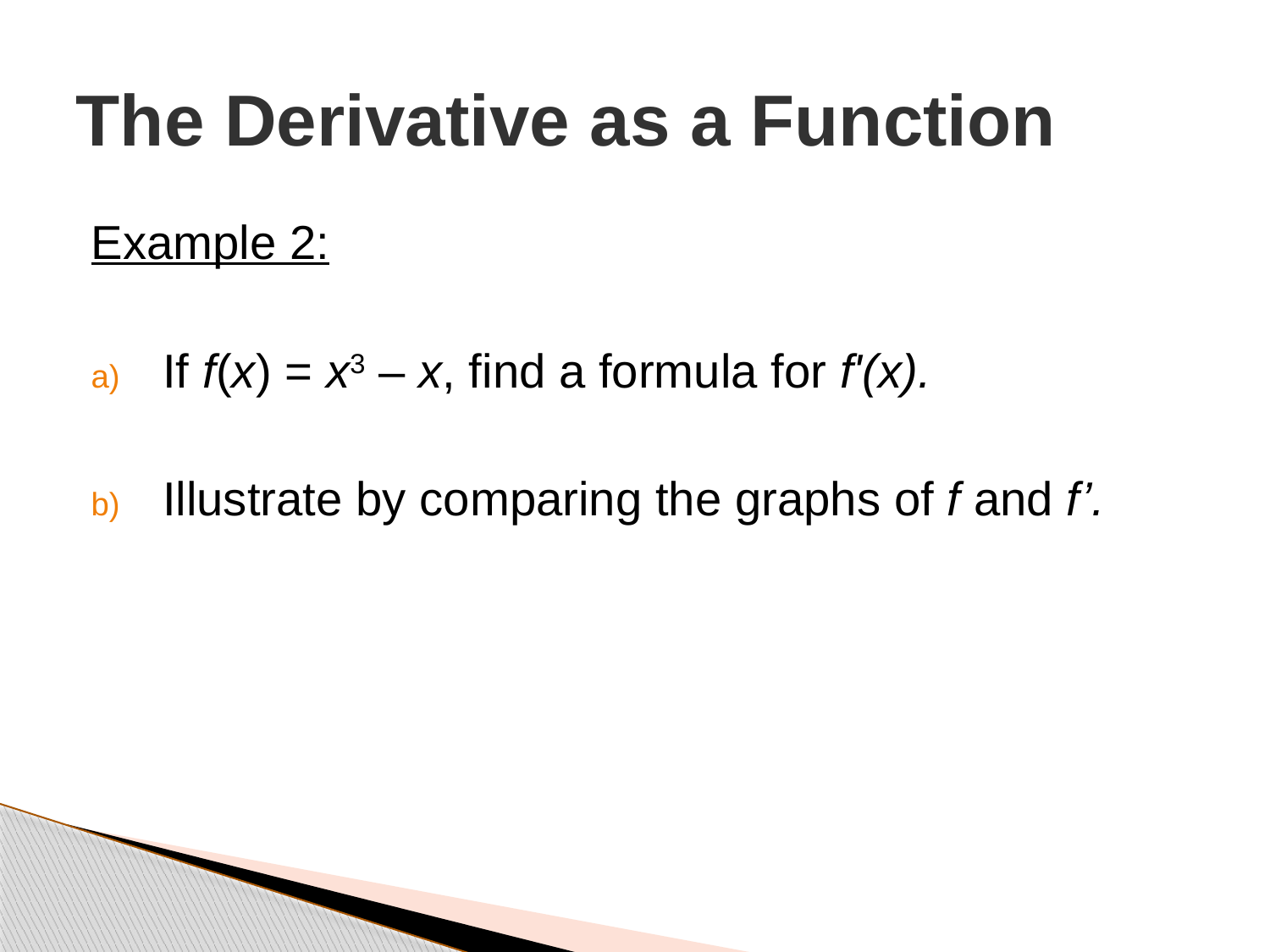

# The Derivative as a Function
Example 2:

If f(x) = x3 – x, find a formula for f'(x).

Illustrate by comparing the graphs of f and f’.